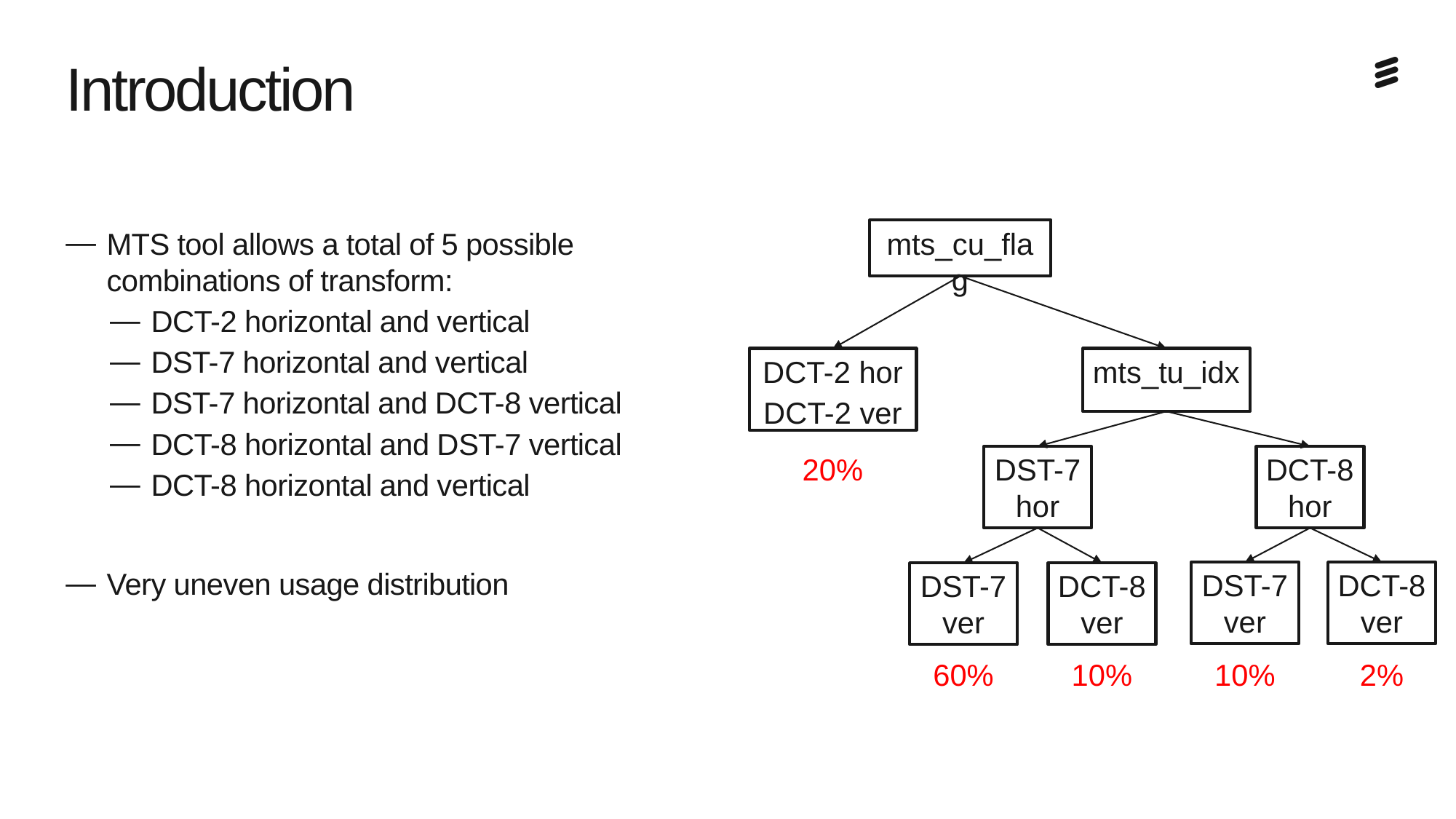

# Introduction
mts_cu_flag
DCT-2 hor
DCT-2 ver
mts_tu_idx
DST-7 hor
DCT-8 hor
DCT-8 ver
DST-7 ver
DST-7 ver
DCT-8 ver
MTS tool allows a total of 5 possible combinations of transform:
DCT-2 horizontal and vertical
DST-7 horizontal and vertical
DST-7 horizontal and DCT-8 vertical
DCT-8 horizontal and DST-7 vertical
DCT-8 horizontal and vertical

Very uneven usage distribution
20%
60%
10%
10%
2%